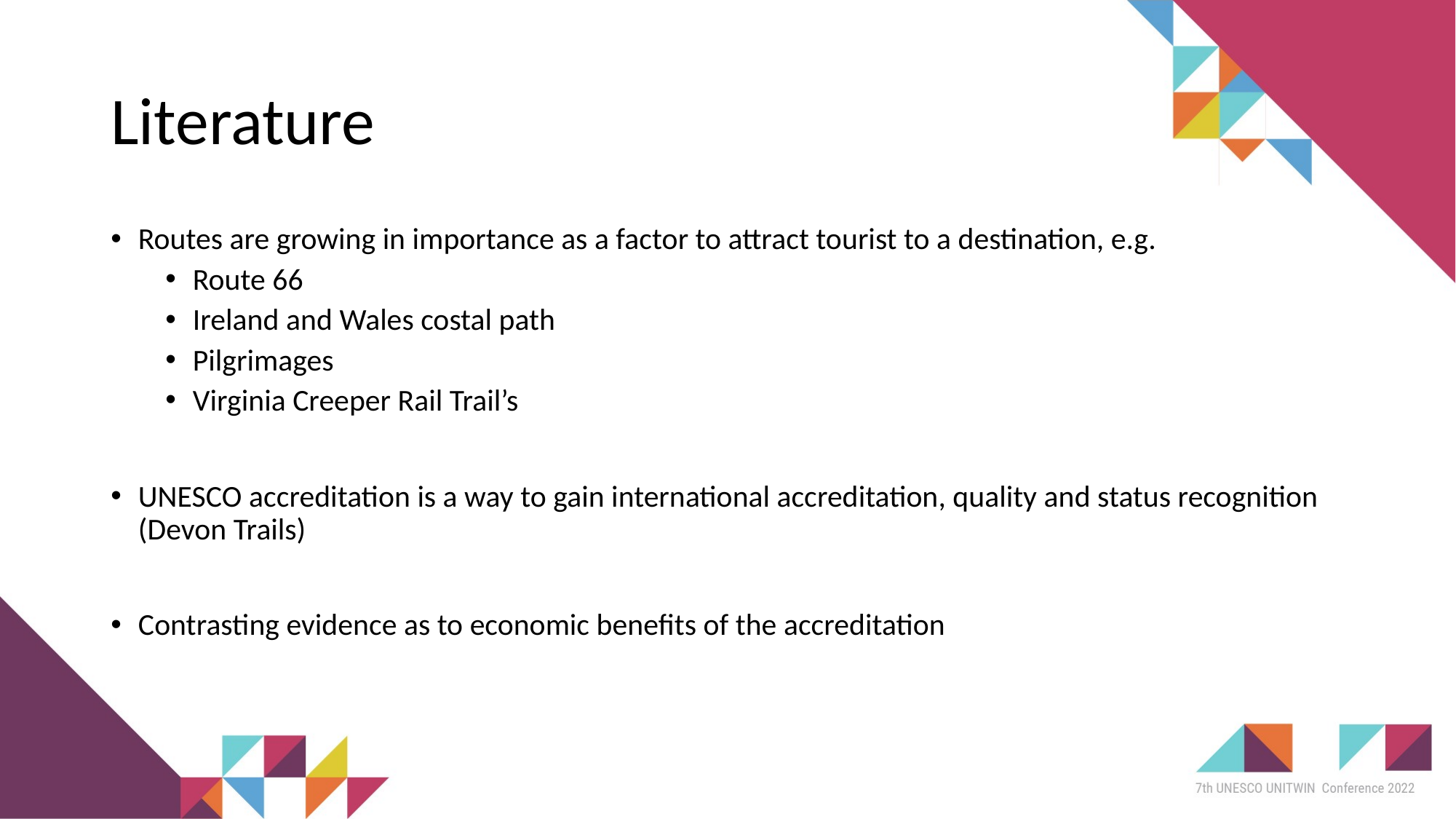

# Literature
Routes are growing in importance as a factor to attract tourist to a destination, e.g.
Route 66
Ireland and Wales costal path
Pilgrimages
Virginia Creeper Rail Trail’s

UNESCO accreditation is a way to gain international accreditation, quality and status recognition (Devon Trails)

Contrasting evidence as to economic benefits of the accreditation